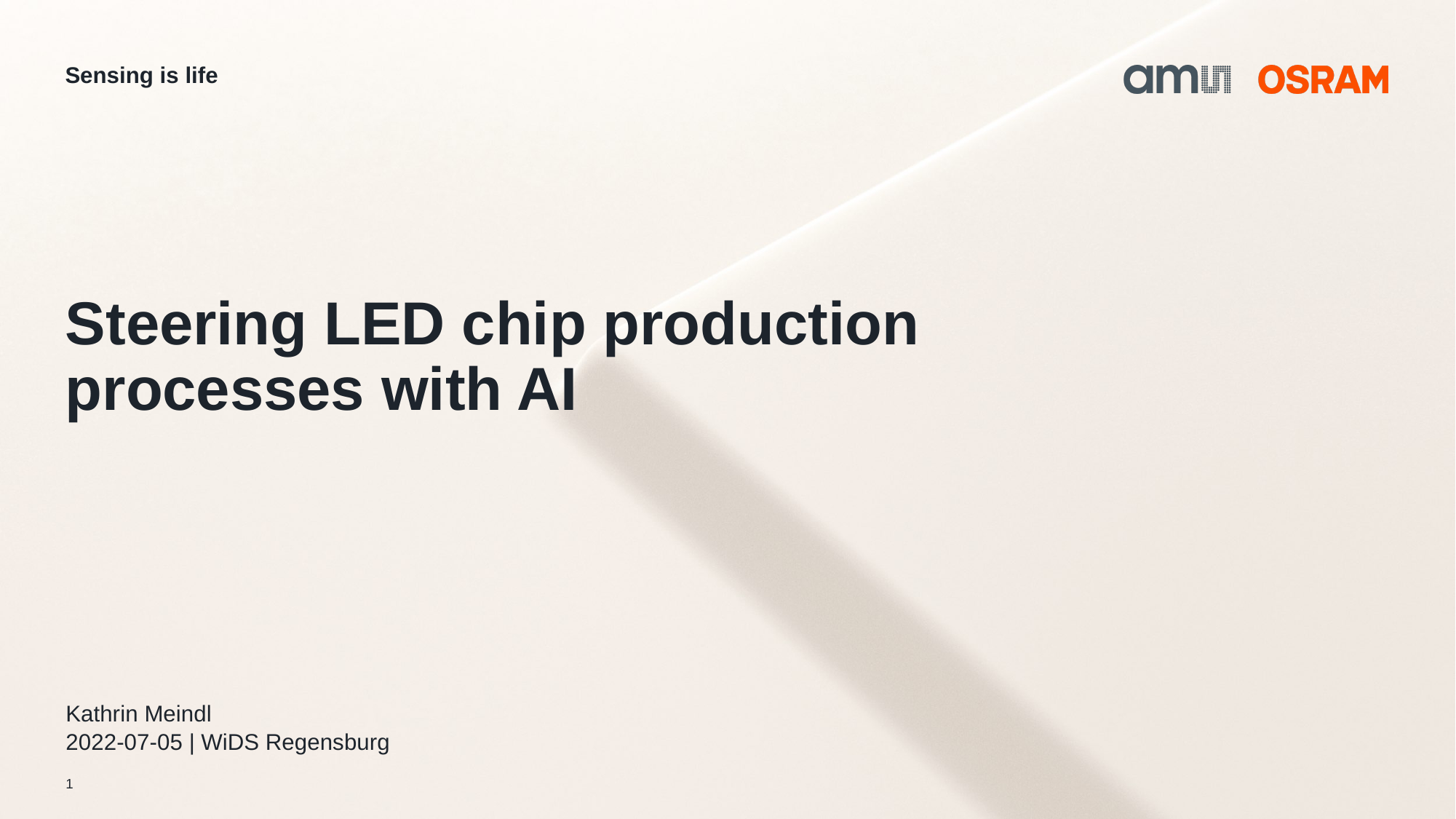

# Steering LED chip production processes with AI

Kathrin Meindl
2022-07-05 | WiDS Regensburg